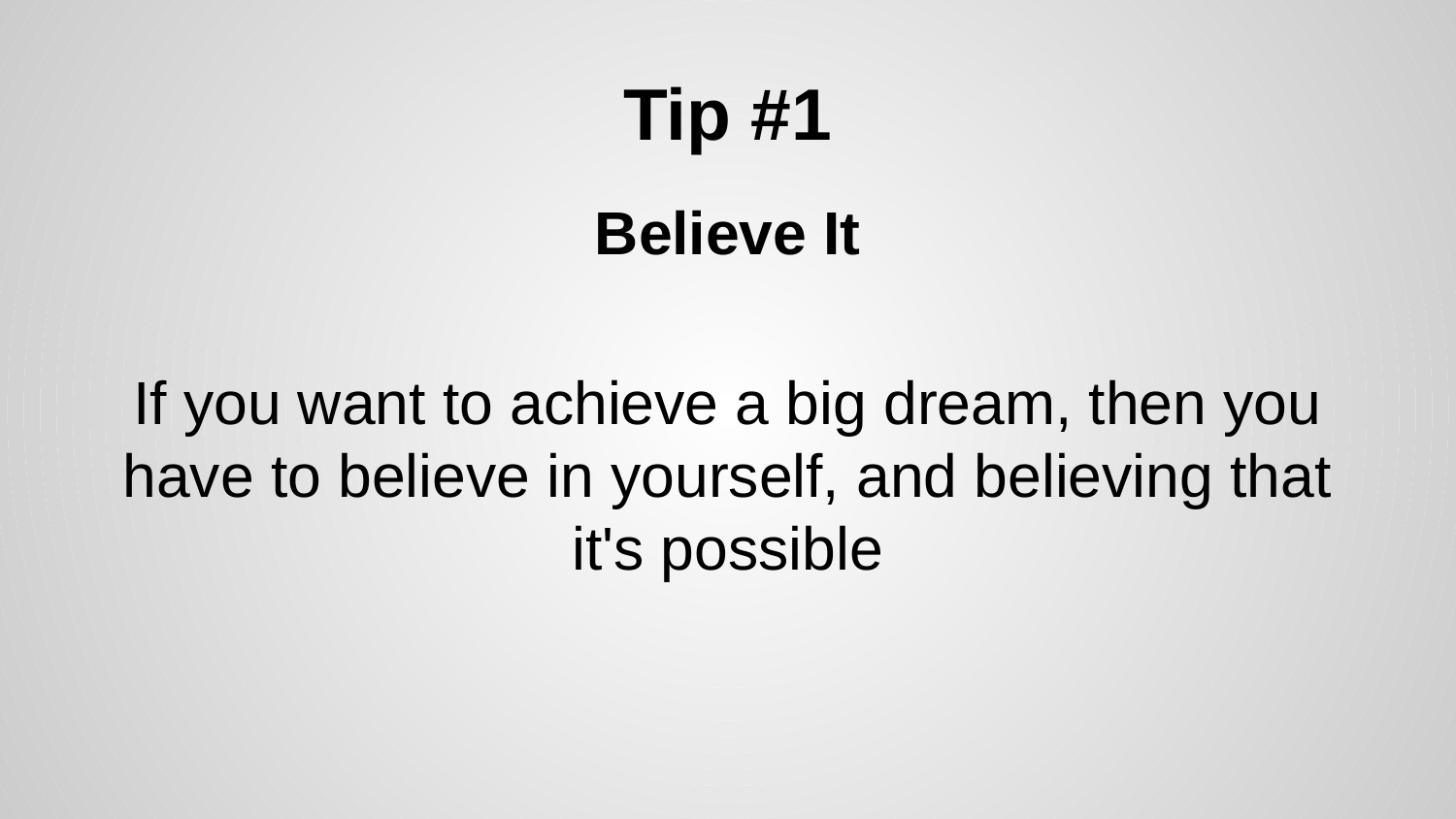

# Tip #1
Believe It

If you want to achieve a big dream, then you have to believe in yourself, and believing that it's possible